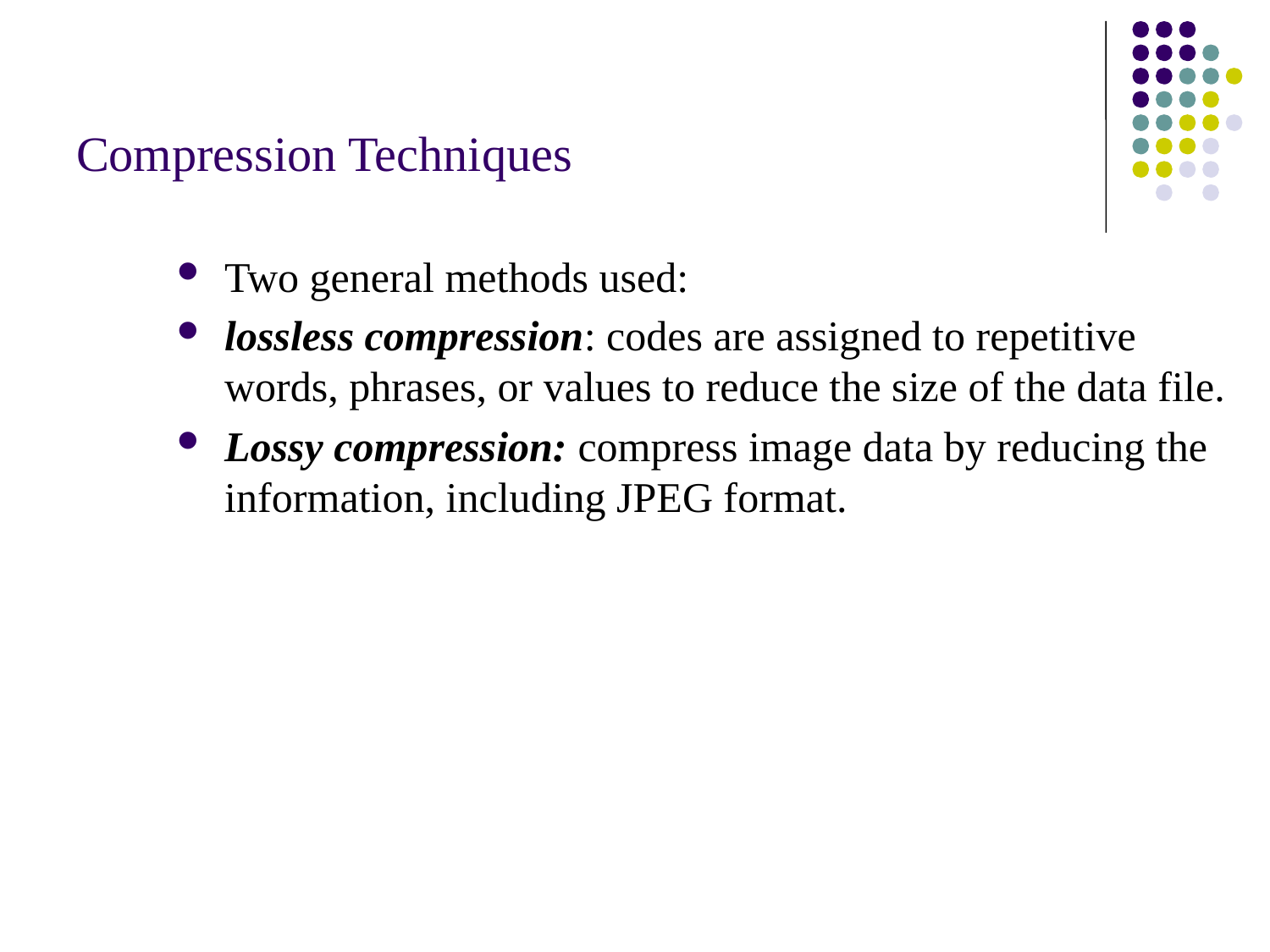

# Compression Techniques
Two general methods used:
lossless compression: codes are assigned to repetitive words, phrases, or values to reduce the size of the data file.
Lossy compression: compress image data by reducing the information, including JPEG format.